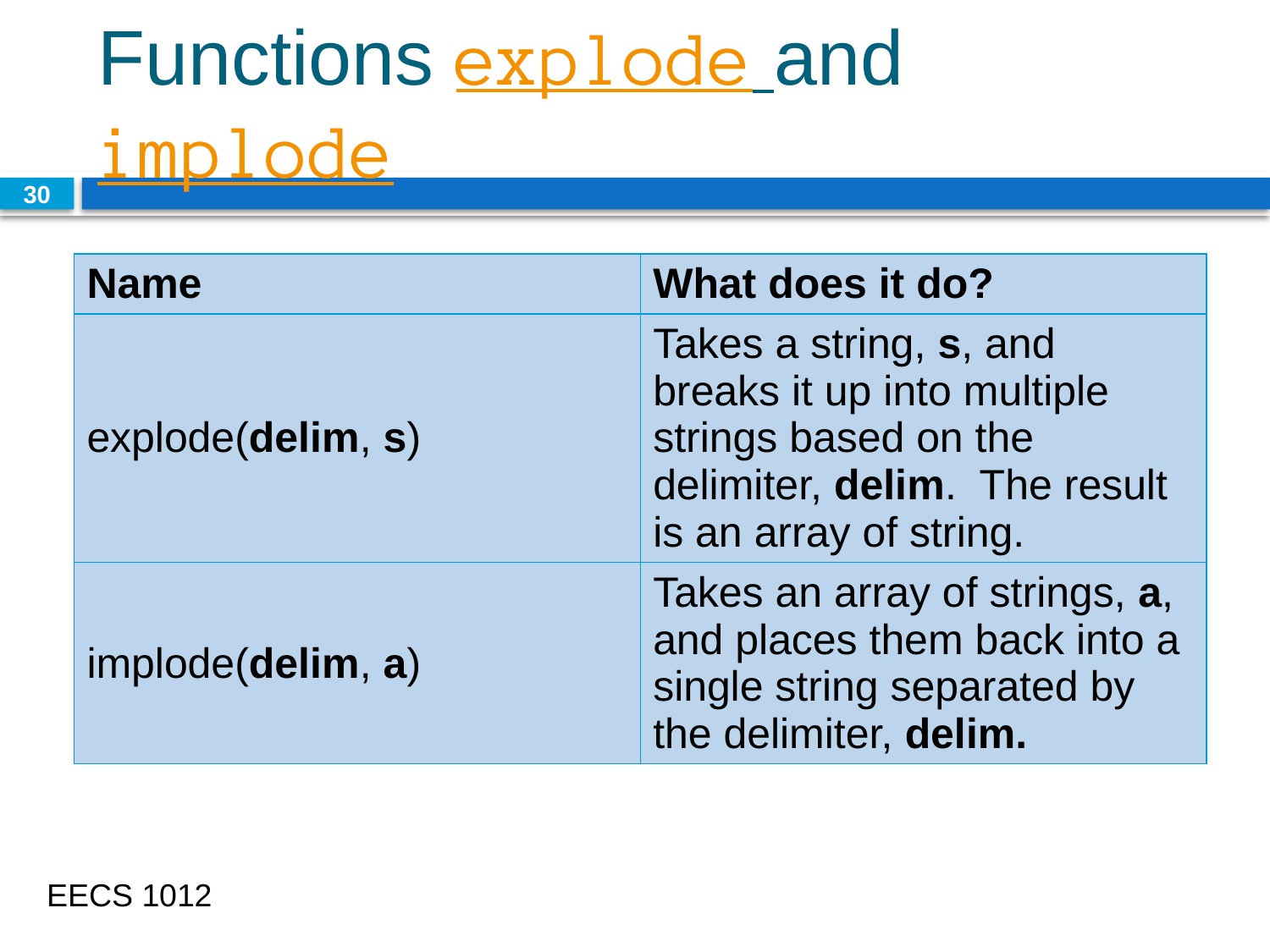

# Functions explode and implode
30
| Name | What does it do? |
| --- | --- |
| explode(delim, s) | Takes a string, s, and breaks it up into multiple strings based on the delimiter, delim. The result is an array of string. |
| implode(delim, a) | Takes an array of strings, a, and places them back into a single string separated by the delimiter, delim. |
EECS 1012